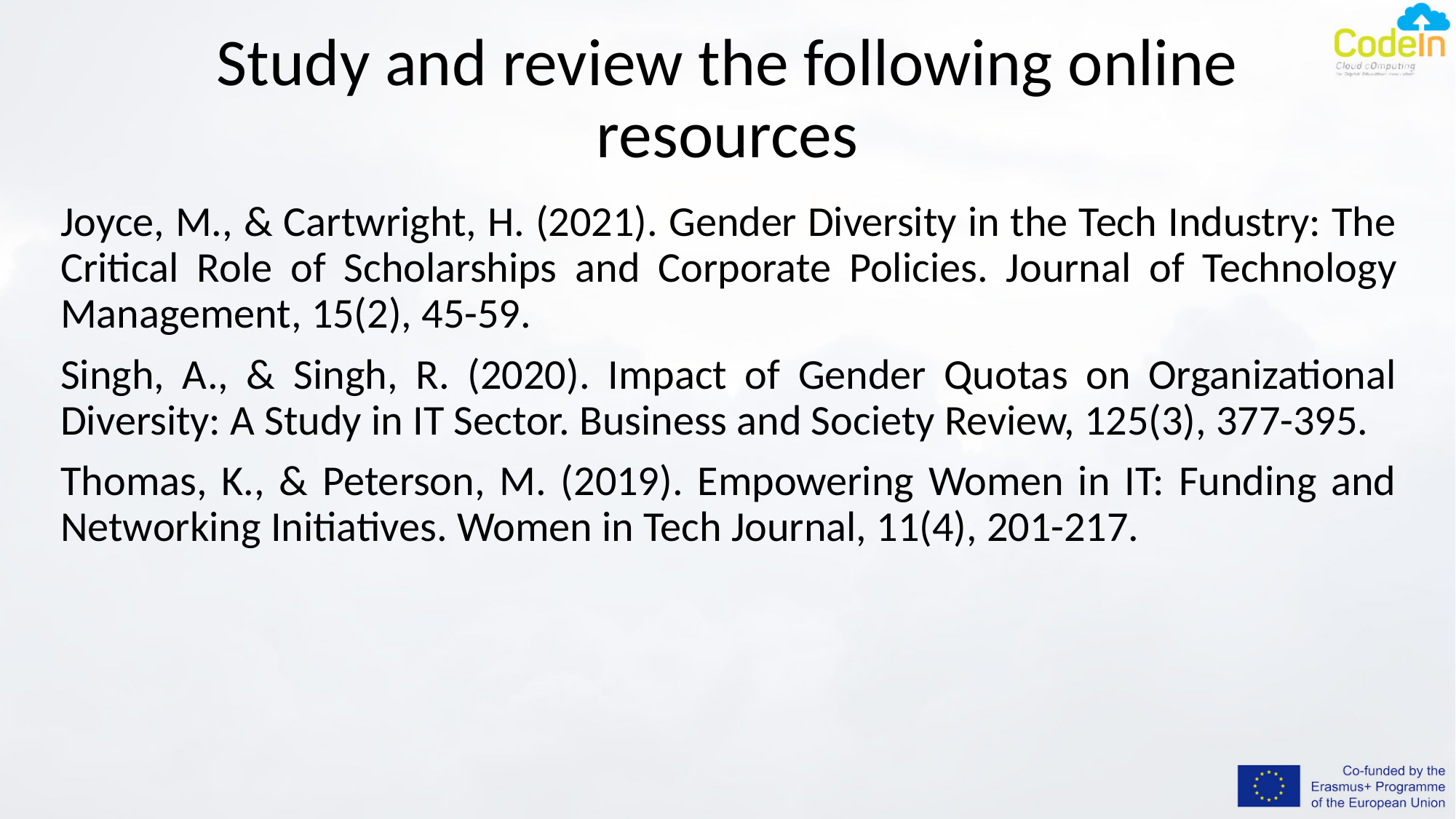

# Study and review the following online resources
Joyce, M., & Cartwright, H. (2021). Gender Diversity in the Tech Industry: The Critical Role of Scholarships and Corporate Policies. Journal of Technology Management, 15(2), 45-59.
Singh, A., & Singh, R. (2020). Impact of Gender Quotas on Organizational Diversity: A Study in IT Sector. Business and Society Review, 125(3), 377-395.
Thomas, K., & Peterson, M. (2019). Empowering Women in IT: Funding and Networking Initiatives. Women in Tech Journal, 11(4), 201-217.